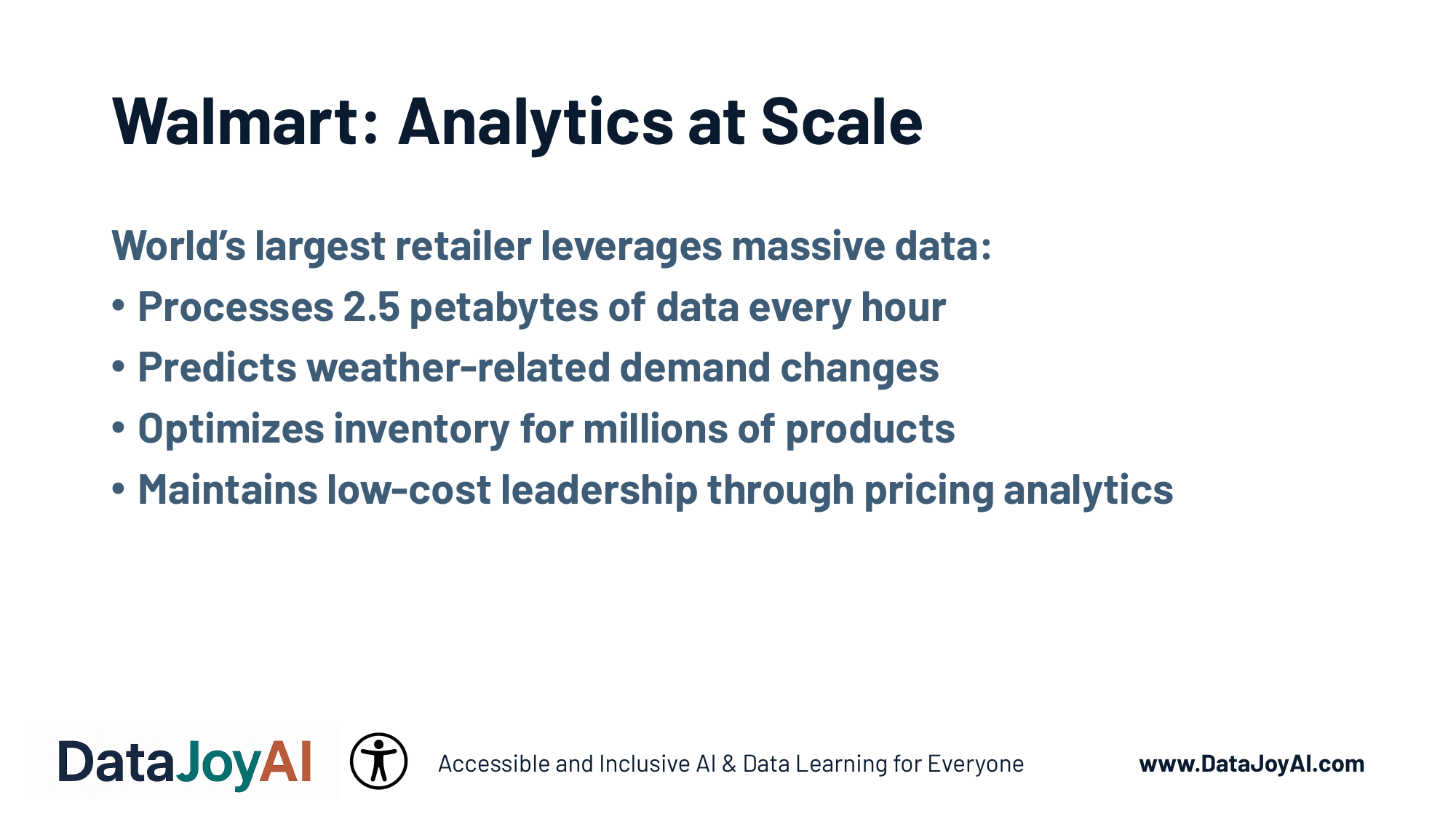

# Walmart: Analytics at Scale
World’s largest retailer leverages massive data:
Processes 2.5 petabytes of data every hour
Predicts weather-related demand changes
Optimizes inventory for millions of products
Maintains low-cost leadership through pricing analytics